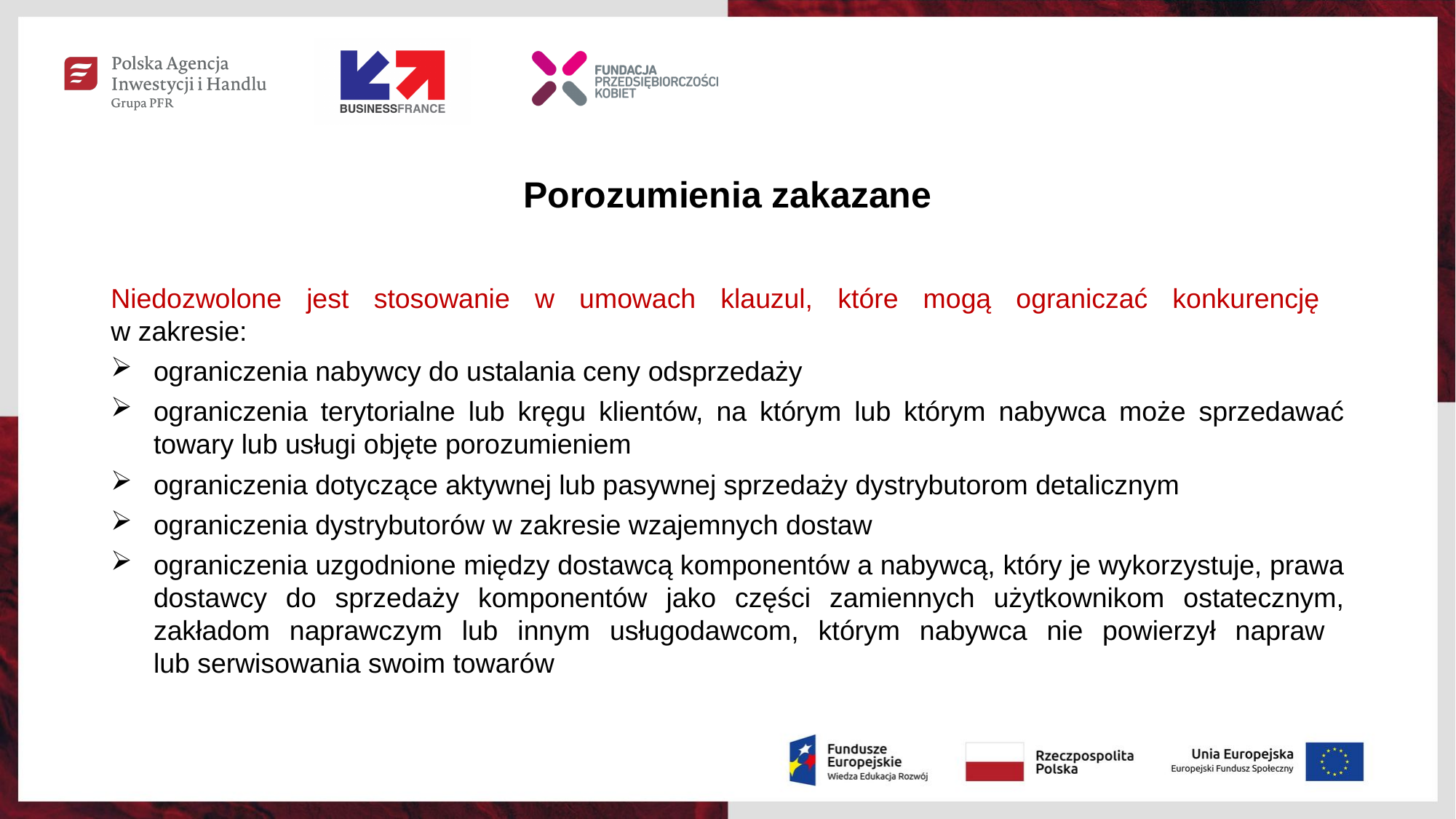

# Porozumienia zakazane
Niedozwolone jest stosowanie w umowach klauzul, które mogą ograniczać konkurencję
w zakresie:
ograniczenia nabywcy do ustalania ceny odsprzedaży
ograniczenia terytorialne lub kręgu klientów, na którym lub którym nabywca może sprzedawać towary lub usługi objęte porozumieniem
ograniczenia dotyczące aktywnej lub pasywnej sprzedaży dystrybutorom detalicznym
ograniczenia dystrybutorów w zakresie wzajemnych dostaw
ograniczenia uzgodnione między dostawcą komponentów a nabywcą, który je wykorzystuje, prawa dostawcy do sprzedaży komponentów jako części zamiennych użytkownikom ostatecznym, zakładom naprawczym lub innym usługodawcom, którym nabywca nie powierzył napraw
lub serwisowania swoim towarów